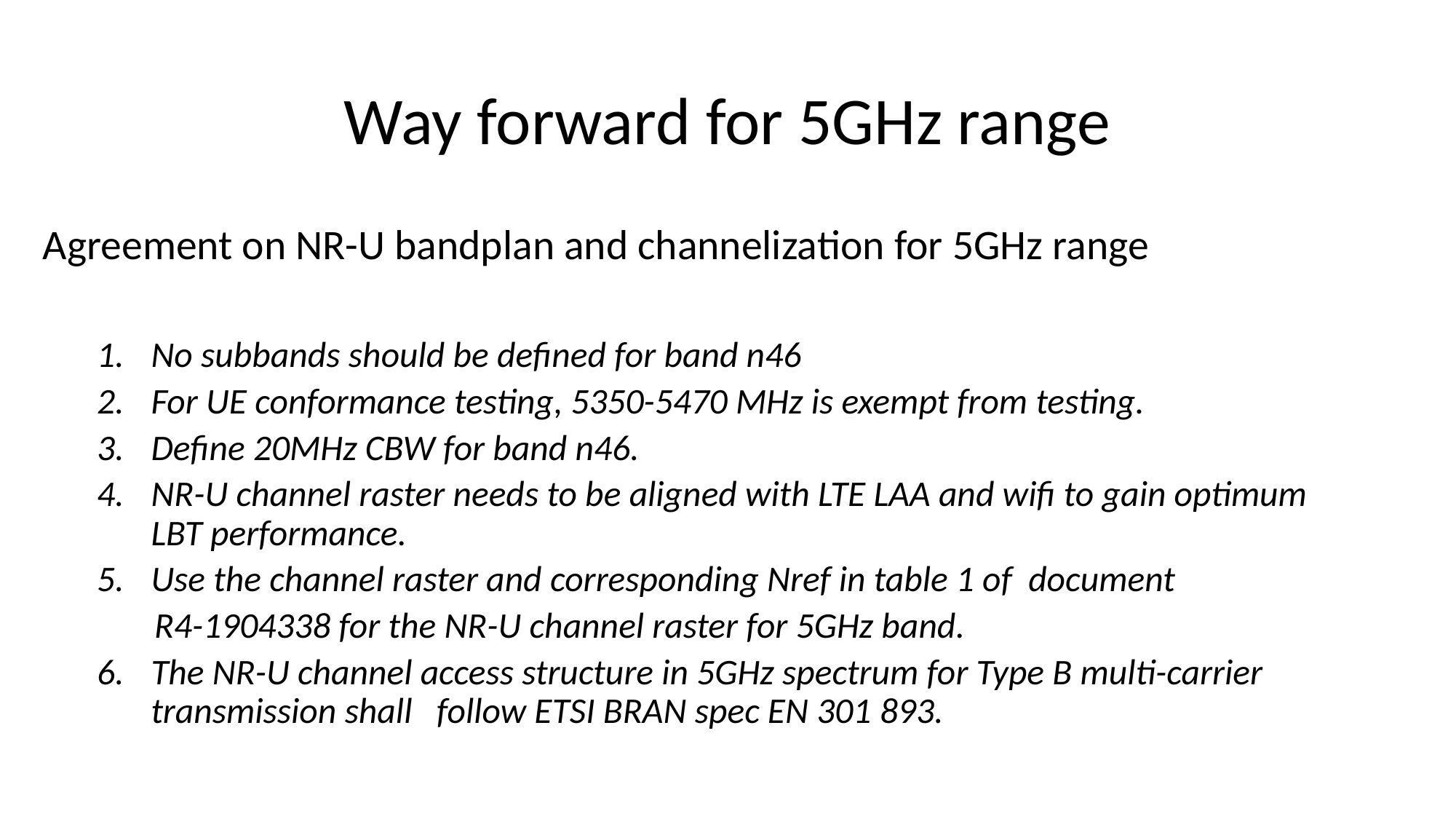

# Way forward for 5GHz range
Agreement on NR-U bandplan and channelization for 5GHz range

No subbands should be defined for band n46
For UE conformance testing, 5350-5470 MHz is exempt from testing.
Define 20MHz CBW for band n46.
NR-U channel raster needs to be aligned with LTE LAA and wifi to gain optimum LBT performance.
Use the channel raster and corresponding Nref in table 1 of  document
       R4-1904338 for the NR-U channel raster for 5GHz band.
The NR-U channel access structure in 5GHz spectrum for Type B multi-carrier transmission shall   follow ETSI BRAN spec EN 301 893.